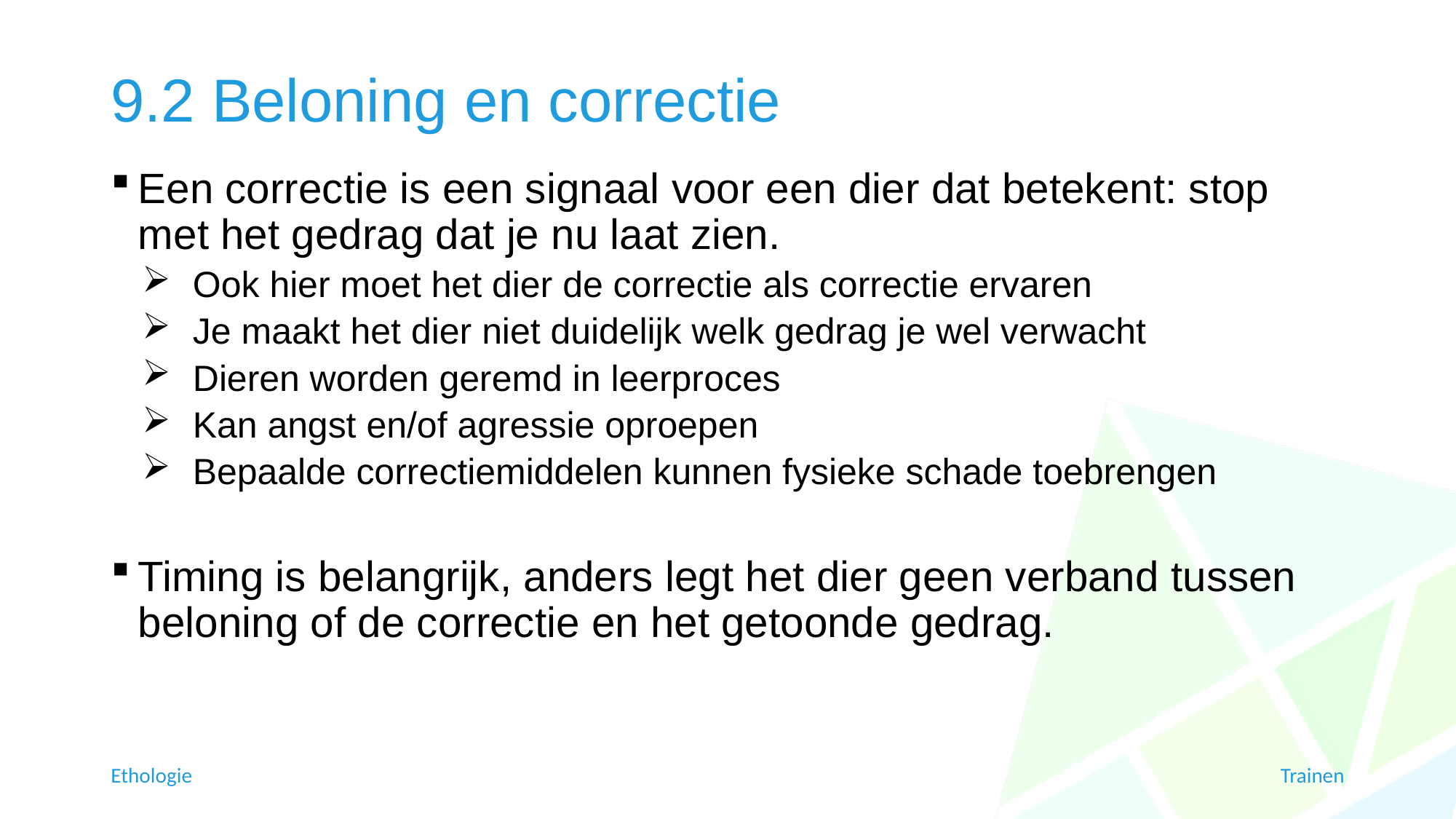

# 9.2 Beloning en correctie
Een correctie is een signaal voor een dier dat betekent: stop met het gedrag dat je nu laat zien.
Ook hier moet het dier de correctie als correctie ervaren
Je maakt het dier niet duidelijk welk gedrag je wel verwacht
Dieren worden geremd in leerproces
Kan angst en/of agressie oproepen
Bepaalde correctiemiddelen kunnen fysieke schade toebrengen

Timing is belangrijk, anders legt het dier geen verband tussen beloning of de correctie en het getoonde gedrag.
Ethologie
Trainen